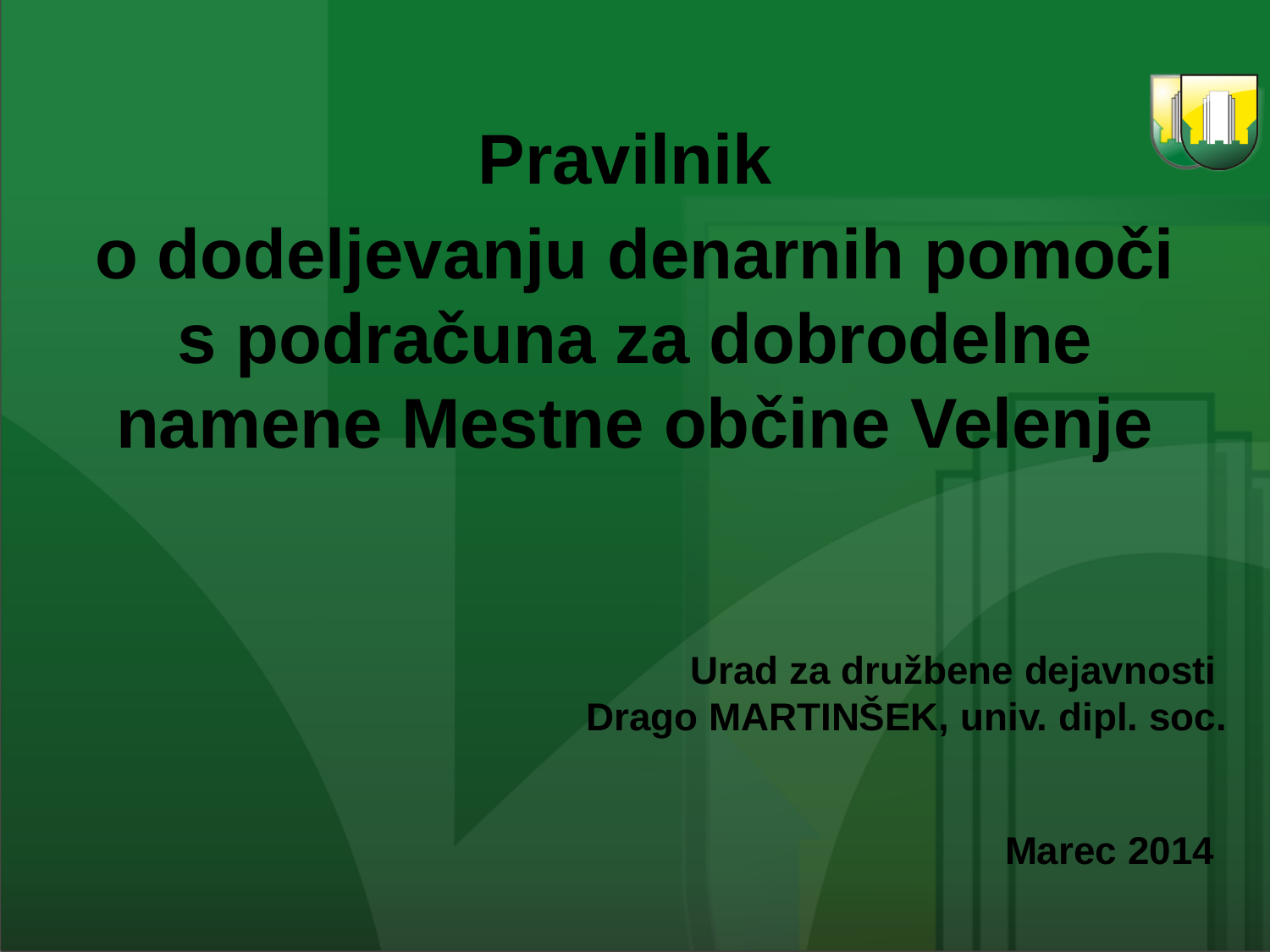

Pravilnik
o dodeljevanju denarnih pomoči s podračuna za dobrodelne namene Mestne občine Velenje
Urad za družbene dejavnosti
Drago MARTINŠEK, univ. dipl. soc.
Marec 2014